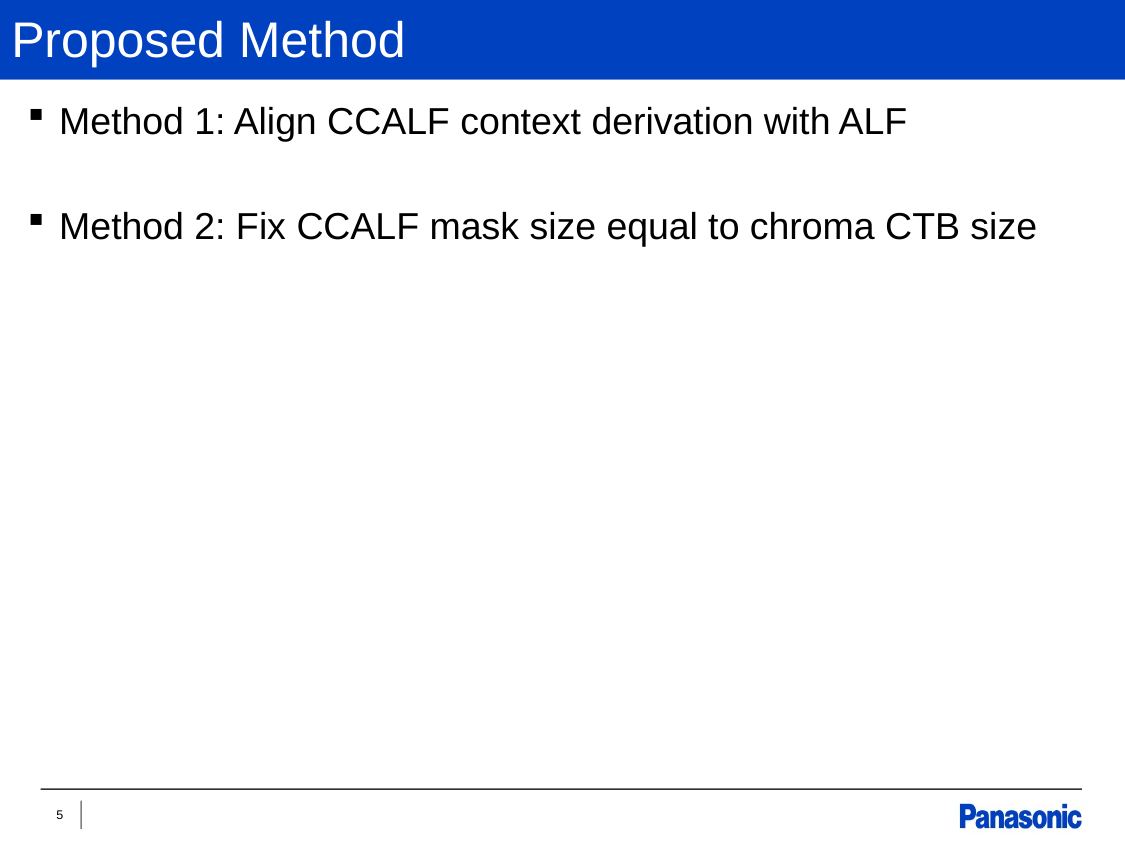

# Proposed Method
Method 1: Align CCALF context derivation with ALF

Method 2: Fix CCALF mask size equal to chroma CTB size